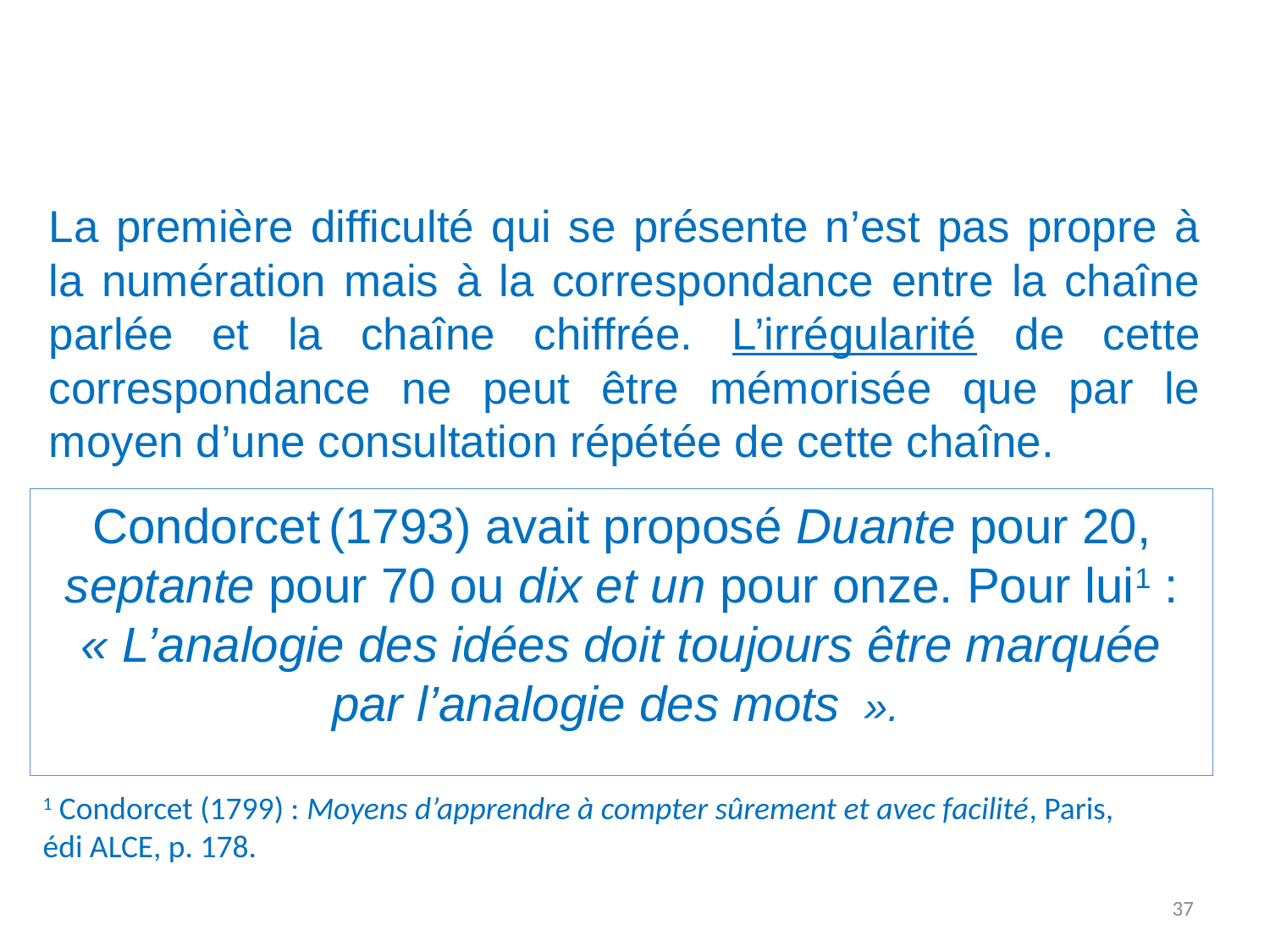

Le nombre : le code oral
La première difficulté qui se présente n’est pas propre à la numération mais à la correspondance entre la chaîne parlée et la chaîne chiffrée. L’irrégularité de cette correspondance ne peut être mémorisée que par le moyen d’une consultation répétée de cette chaîne.
Condorcet (1793) avait proposé Duante pour 20, septante pour 70 ou dix et un pour onze. Pour lui1 : « L’analogie des idées doit toujours être marquée par l’analogie des mots  ».

1 Condorcet (1799) : Moyens d’apprendre à compter sûrement et avec facilité, Paris, édi ALCE, p. 178.
37